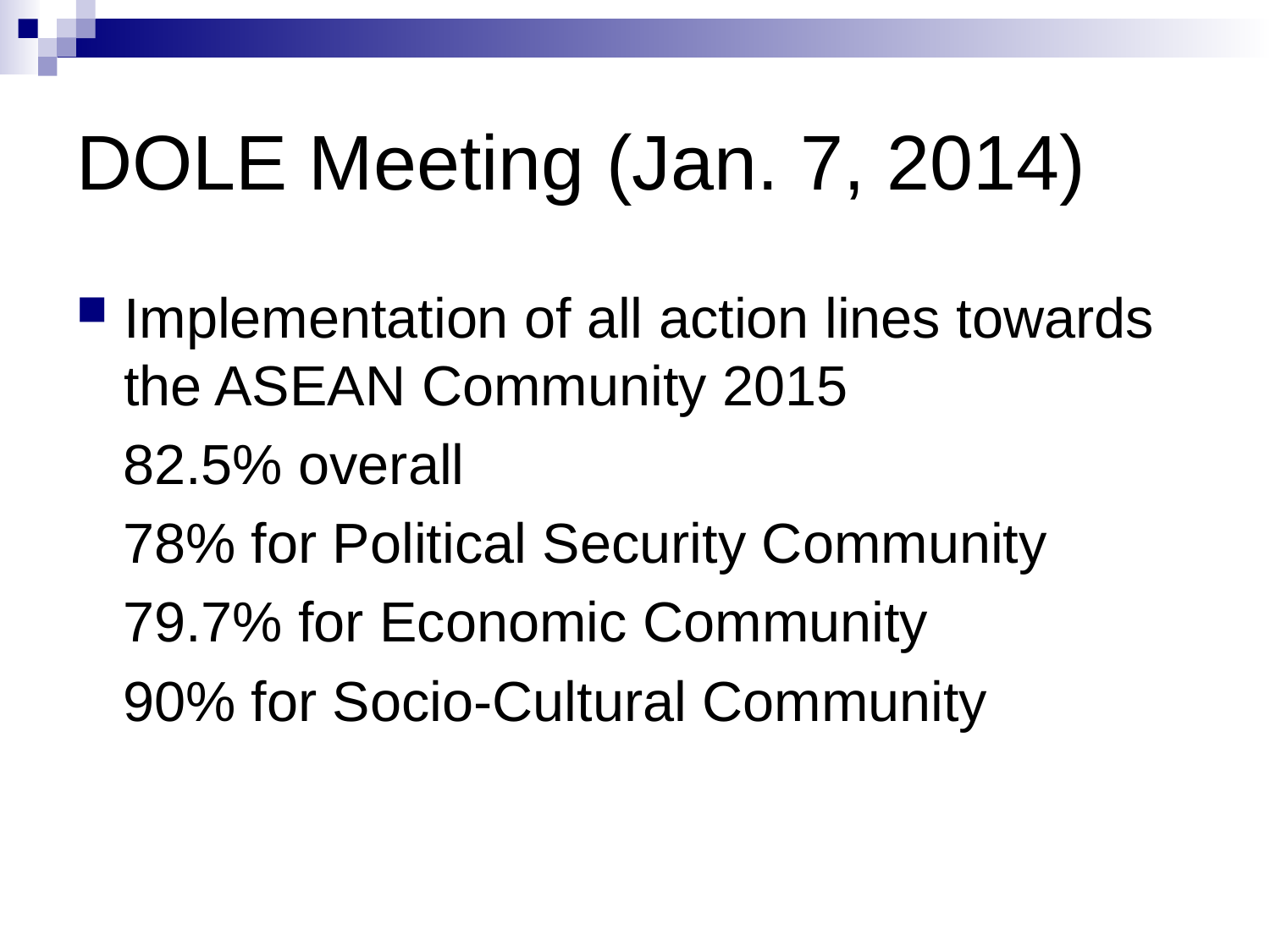

# DOLE Meeting (Jan. 7, 2014)
Implementation of all action lines towards the ASEAN Community 2015
   82.5% overall
   78% for Political Security Community
   79.7% for Economic Community
   90% for Socio-Cultural Community